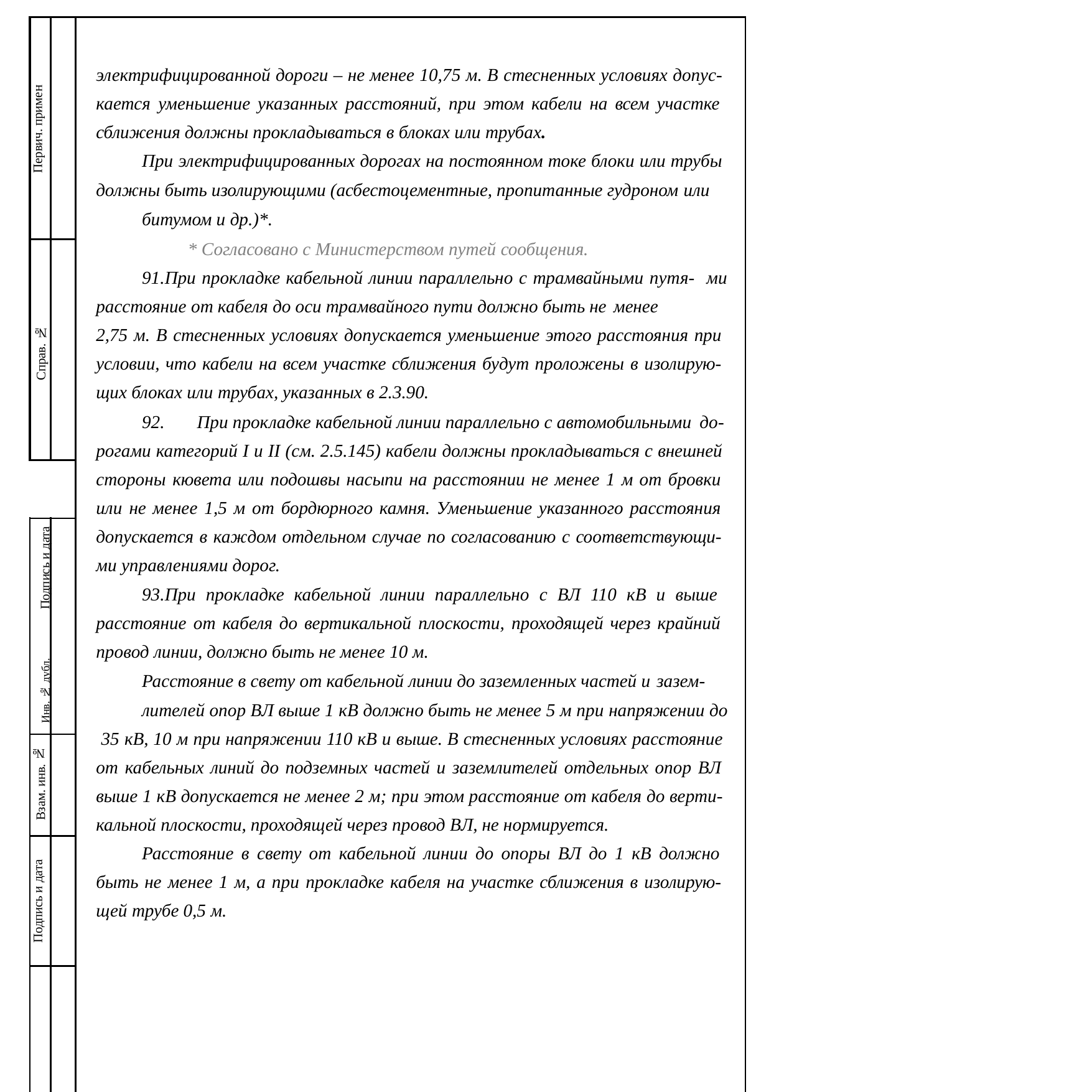

| Первич. примен |  | электрифицированной дороги – не менее 10,75 м. В стесненных условиях допус- кается уменьшение указанных расстояний, при этом кабели на всем участке сближения должны прокладываться в блоках или трубах. При электрифицированных дорогах на постоянном токе блоки или трубы должны быть изолирующими (асбестоцементные, пропитанные гудроном или битумом и др.)\*. \* Согласовано с Министерством путей сообщения. При прокладке кабельной линии параллельно с трамвайными путя- ми расстояние от кабеля до оси трамвайного пути должно быть не менее 2,75 м. В стесненных условиях допускается уменьшение этого расстояния при условии, что кабели на всем участке сближения будут проложены в изолирую- щих блоках или трубах, указанных в 2.3.90. При прокладке кабельной линии параллельно с автомобильными до- рогами категорий I и II (см. 2.5.145) кабели должны прокладываться с внешней стороны кювета или подошвы насыпи на расстоянии не менее 1 м от бровки или не менее 1,5 м от бордюрного камня. Уменьшение указанного расстояния допускается в каждом отдельном случае по согласованию с соответствующи- ми управлениями дорог. При прокладке кабельной линии параллельно с ВЛ 110 кВ и выше расстояние от кабеля до вертикальной плоскости, проходящей через крайний провод линии, должно быть не менее 10 м. Расстояние в свету от кабельной линии до заземленных частей и зазем- лителей опор ВЛ выше 1 кВ должно быть не менее 5 м при напряжении до 35 кВ, 10 м при напряжении 110 кВ и выше. В стесненных условиях расстояние от кабельных линий до подземных частей и заземлителей отдельных опор ВЛ выше 1 кВ допускается не менее 2 м; при этом расстояние от кабеля до верти- кальной плоскости, проходящей через провод ВЛ, не нормируется. Расстояние в свету от кабельной линии до опоры ВЛ до 1 кВ должно быть не менее 1 м, а при прокладке кабеля на участке сближения в изолирую- щей трубе 0,5 м. |  |  |  |  |  |  |
| --- | --- | --- | --- | --- | --- | --- | --- | --- |
| Справ. № |  |  |  |  |  |  |  |  |
|  |  |  |  |  |  |  |  |  |
| Инв. № дубл. Подпись и дата |  |  |  |  |  |  |  |  |
| Взам. инв. № |  |  |  |  |  |  |  |  |
| Подпись и дата |  |  |  |  |  |  |  |  |
| Инв. № подл |  |  |  |  |  |  |  |  |
|  |  |  |  |  |  |  | ТПЭ-КЭС. Техническая информация для проектирования | лист |
|  |  |  |  |  |  |  |  |  |
|  |  |  |  |  |  |  |  | 20 |
|  |  | Изм | Лист | № документа | Подпись | Дата |  |  |